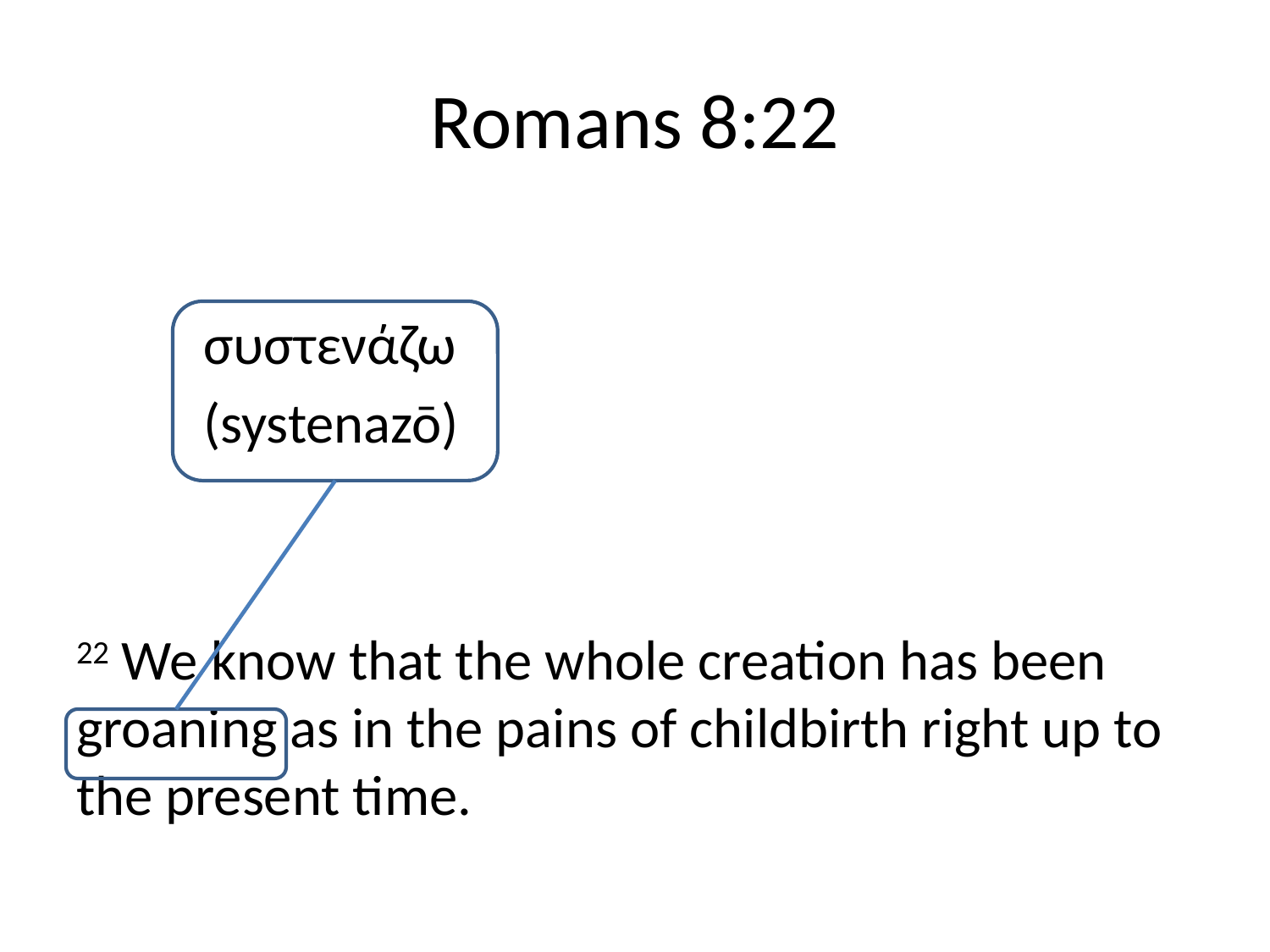

# Romans 8:22

	συστενάζω
	(systenazō)

22 We know that the whole creation has been groaning as in the pains of childbirth right up to the present time.